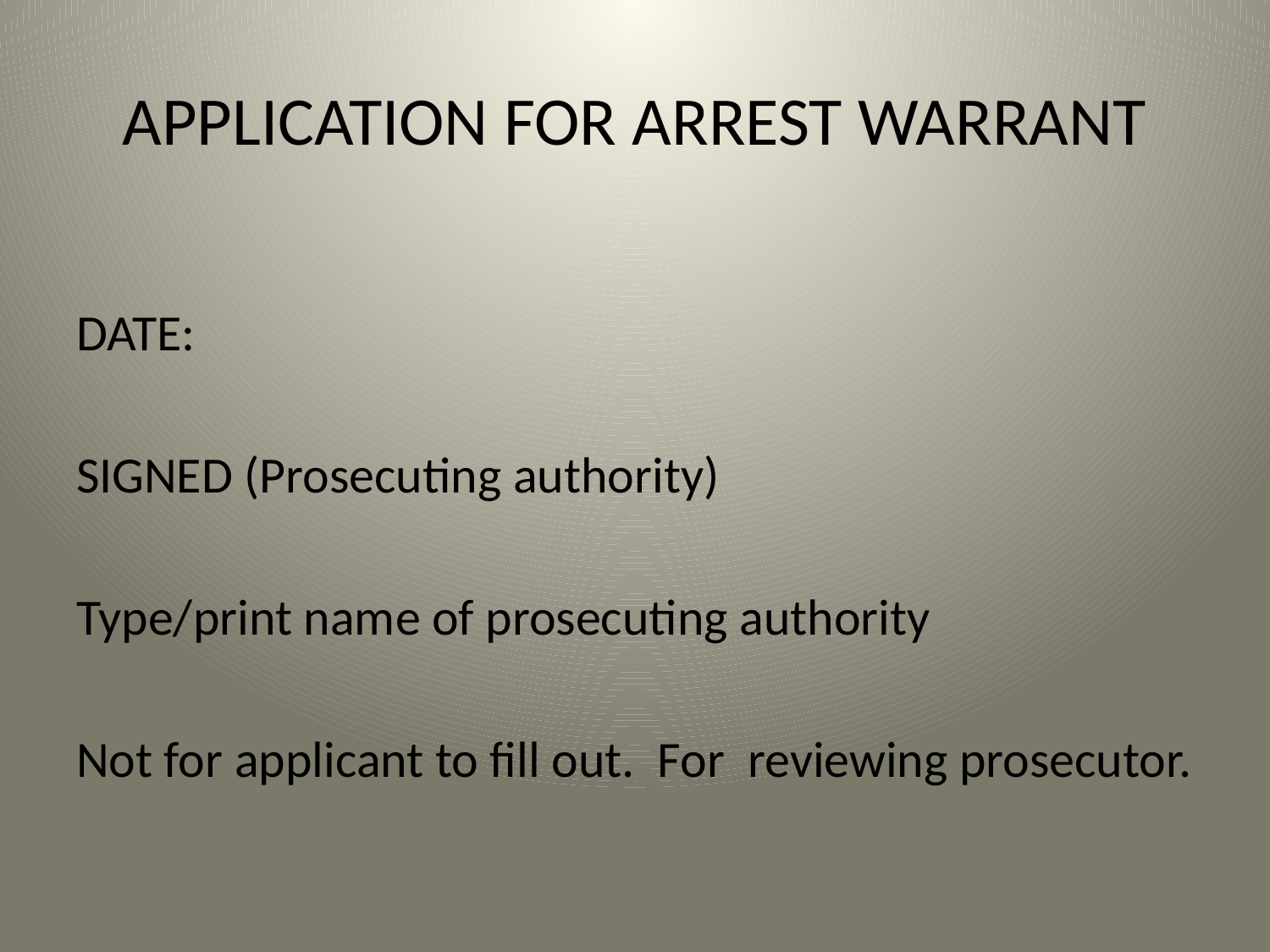

# APPLICATION FOR ARREST WARRANT

DATE:

SIGNED (Prosecuting authority)

Type/print name of prosecuting authority

Not for applicant to fill out.  For  reviewing prosecutor.